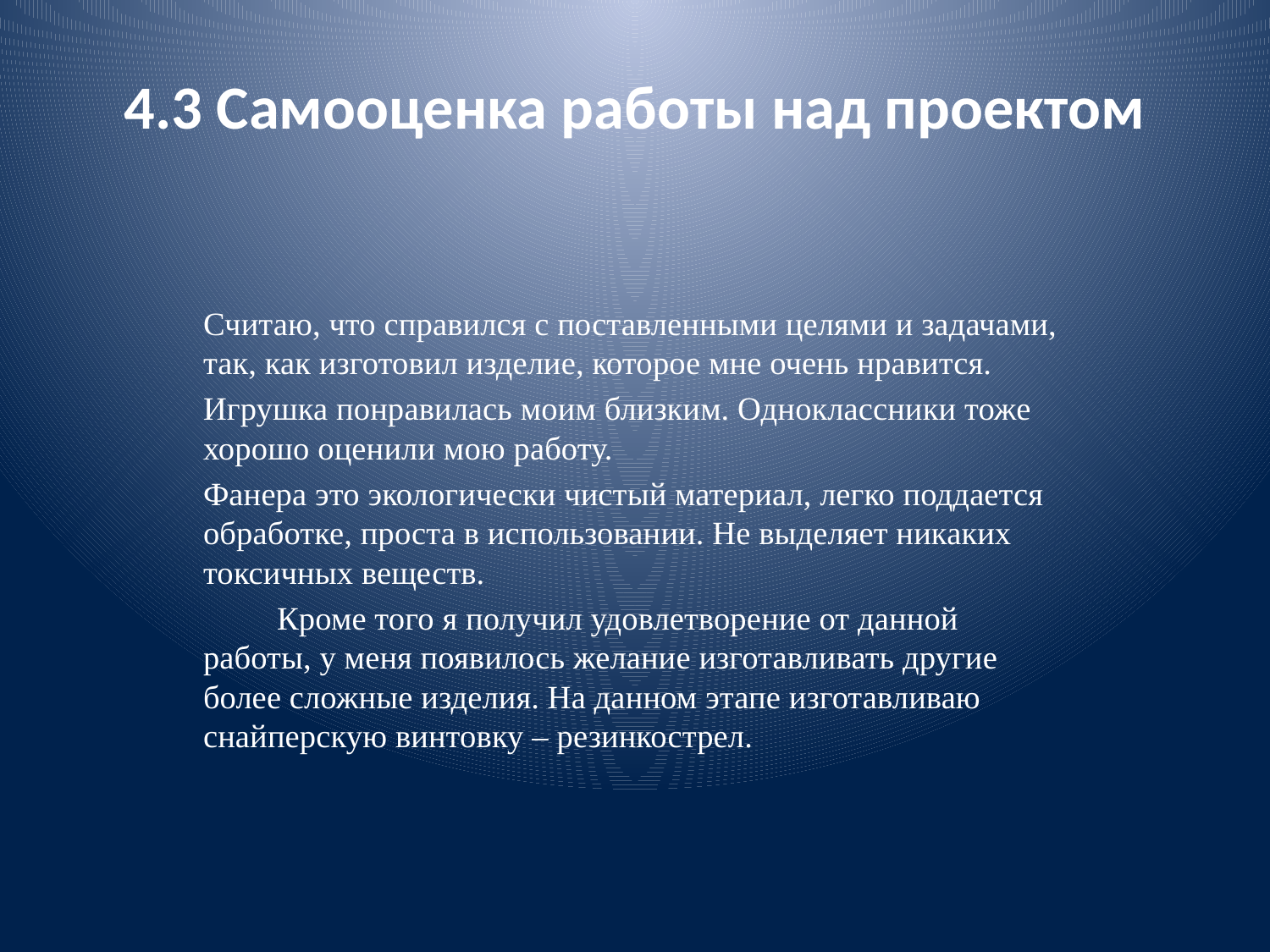

# 4.3 Самооценка работы над проектом
Считаю, что справился с поставленными целями и задачами, так, как изготовил изделие, которое мне очень нравится.
Игрушка понравилась моим близким. Одноклассники тоже хорошо оценили мою работу.
Фанера это экологически чистый материал, легко поддается обработке, проста в использовании. Не выделяет никаких токсичных веществ.
	Кроме того я получил удовлетворение от данной работы, у меня появилось желание изготавливать другие более сложные изделия. На данном этапе изготавливаю снайперскую винтовку – резинкострел.